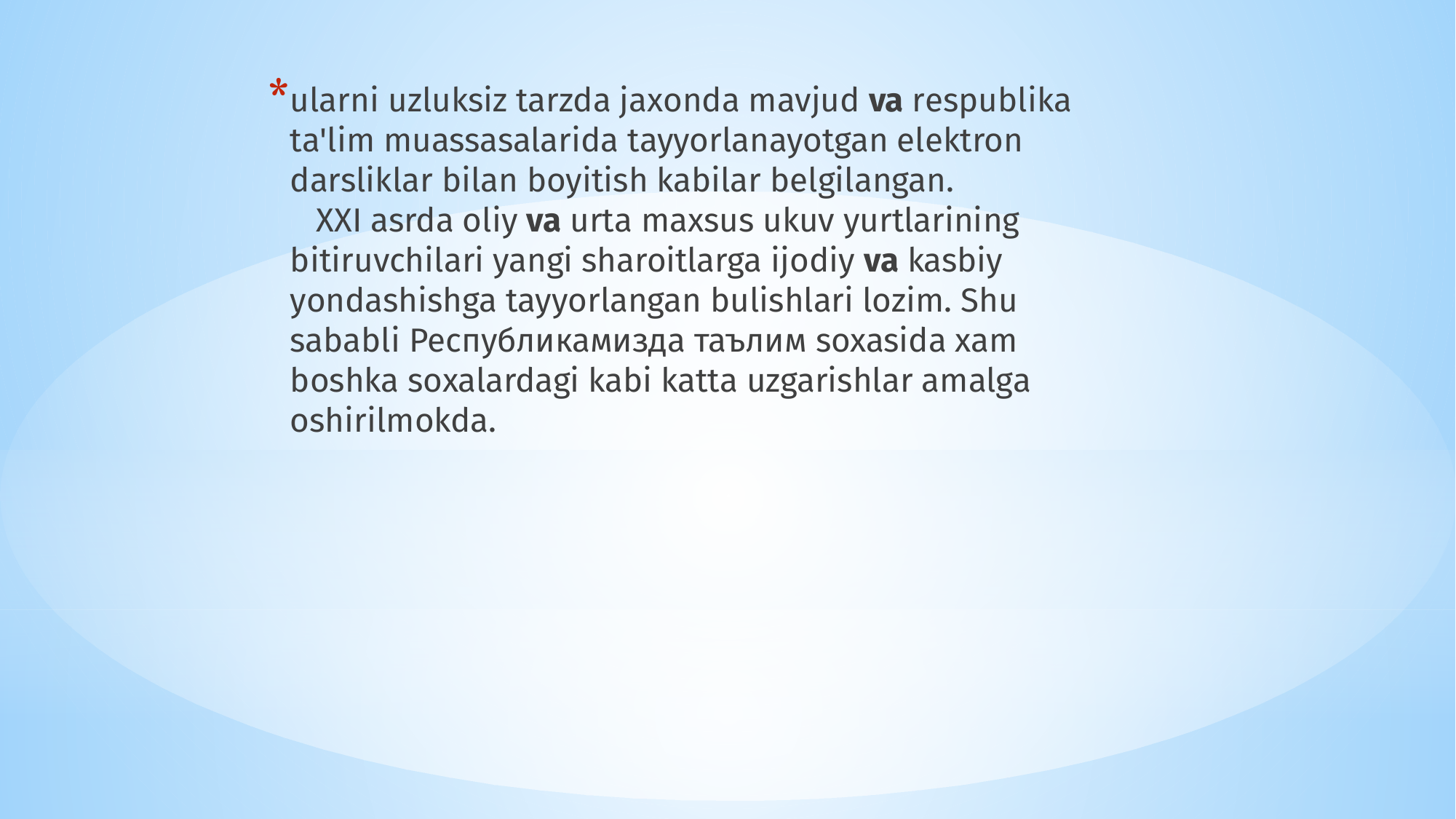

ularni uzluksiz tarzda jaxonda mavjud va rеspublika ta'lim muassasalarida tayyorlanayotgan elеktron darsliklar bilan boyitish kabilar bеlgilangan. 
   XXI asrda oliy va urta maxsus ukuv yurtlarining bitiruvchilari yangi sharoitlarga ijodiy va kasbiy yondashishga tayyorlangan bulishlari lozim. Shu sababli Республикамизда таълим soxasida xam boshka soxalardagi kabi katta uzgarishlar amalga oshirilmokda.